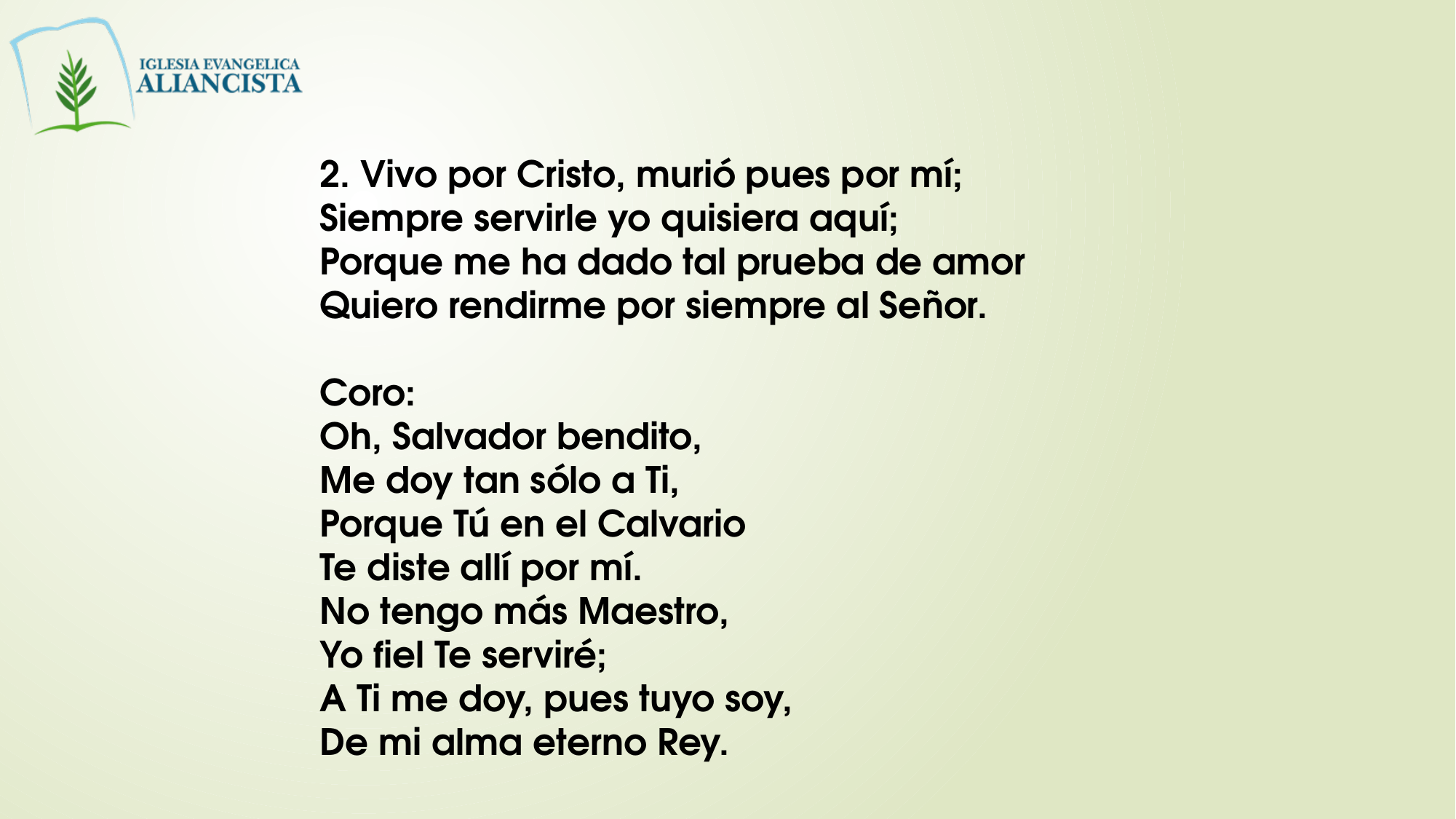

2. Vivo por Cristo, murió pues por mí;
Siempre servirle yo quisiera aquí;
Porque me ha dado tal prueba de amor
Quiero rendirme por siempre al Señor.

Coro:
Oh, Salvador bendito,
Me doy tan sólo a Ti,
Porque Tú en el Calvario
Te diste allí por mí.
No tengo más Maestro,
Yo fiel Te serviré;
A Ti me doy, pues tuyo soy,
De mi alma eterno Rey.